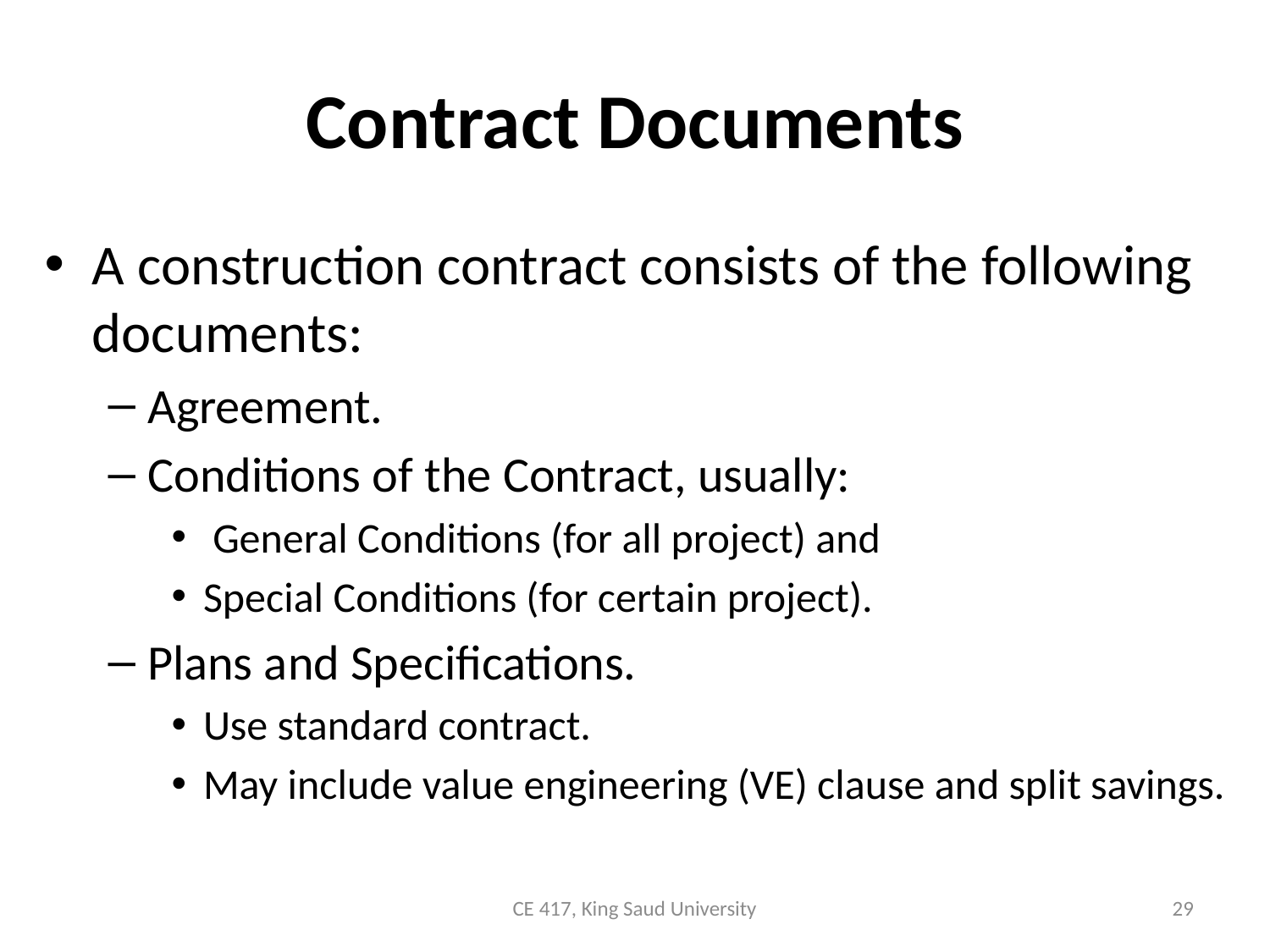

# Contract Documents
A construction contract consists of the following documents:
Agreement.
Conditions of the Contract, usually:
 General Conditions (for all project) and
Special Conditions (for certain project).
Plans and Specifications.
Use standard contract.
May include value engineering (VE) clause and split savings.
CE 417, King Saud University
29